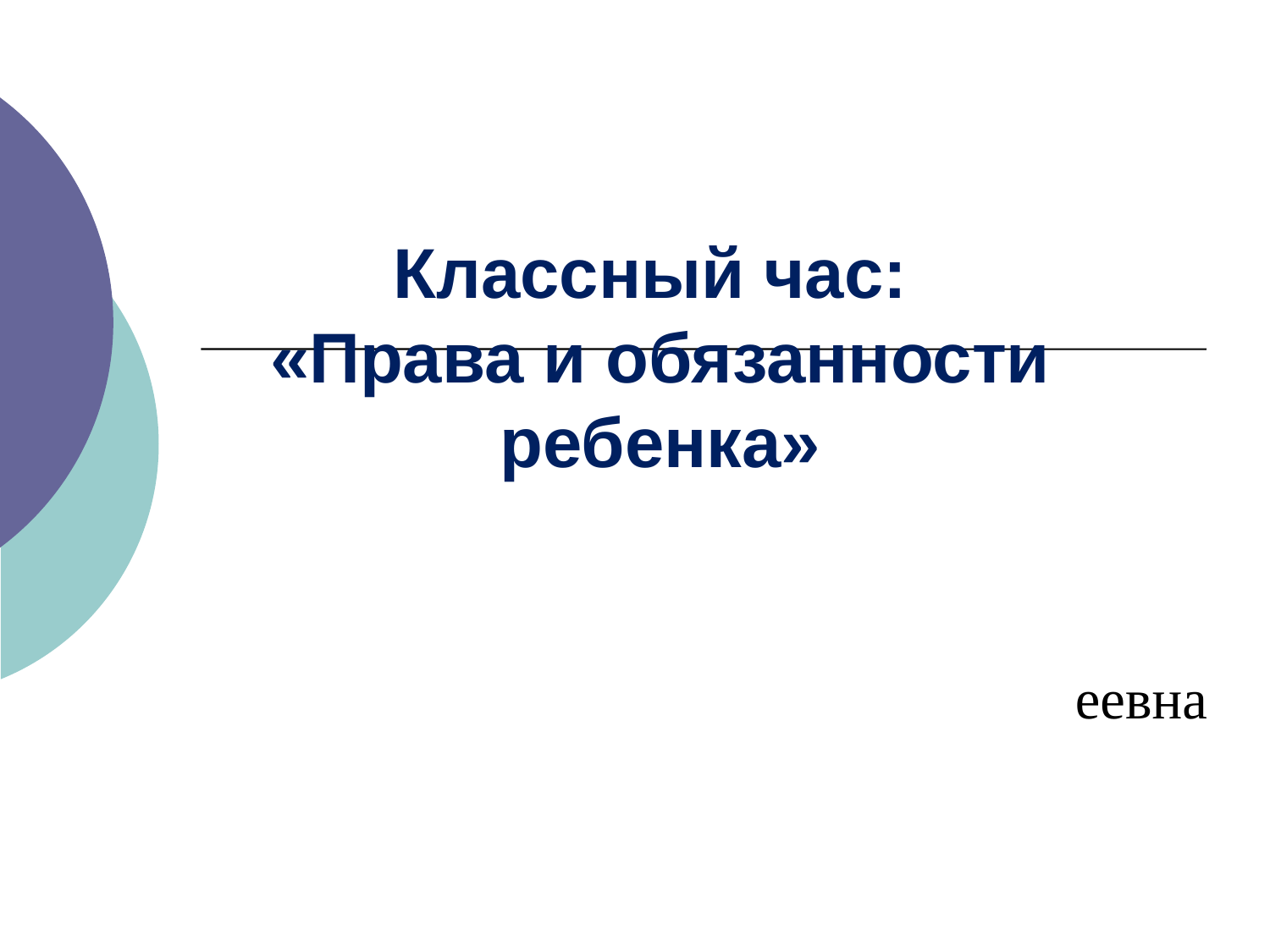

# Классный час: «Права и обязанности ребенка»
 еевна